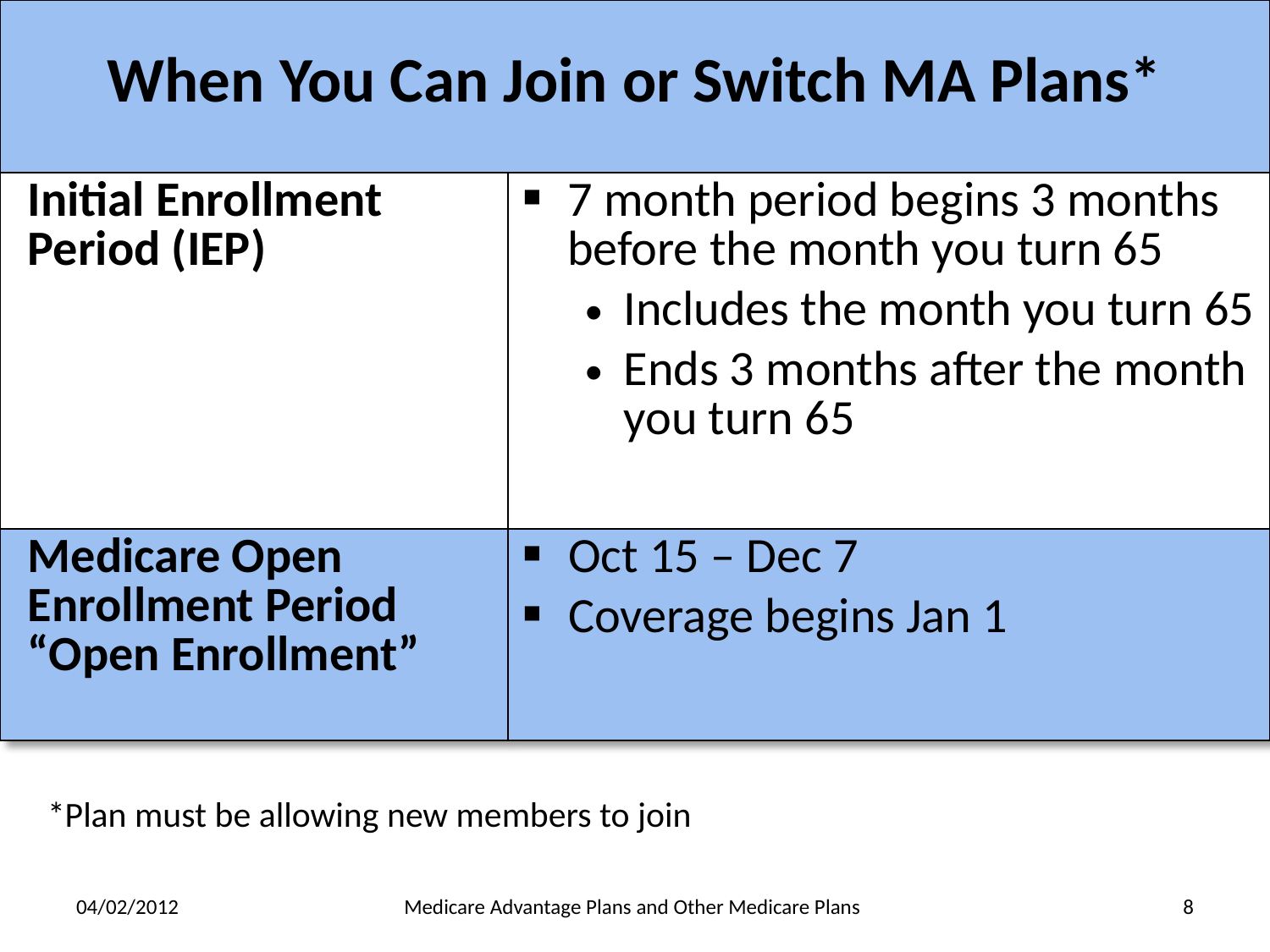

| When You Can Join or Switch MA Plans\* |  |
| --- | --- |
| Initial Enrollment Period (IEP) | 7 month period begins 3 months before the month you turn 65 Includes the month you turn 65 Ends 3 months after the month you turn 65 |
| Medicare Open Enrollment Period “Open Enrollment” | Oct 15 – Dec 7 Coverage begins Jan 1 |
*Plan must be allowing new members to join
04/02/2012
Medicare Advantage Plans and Other Medicare Plans
8